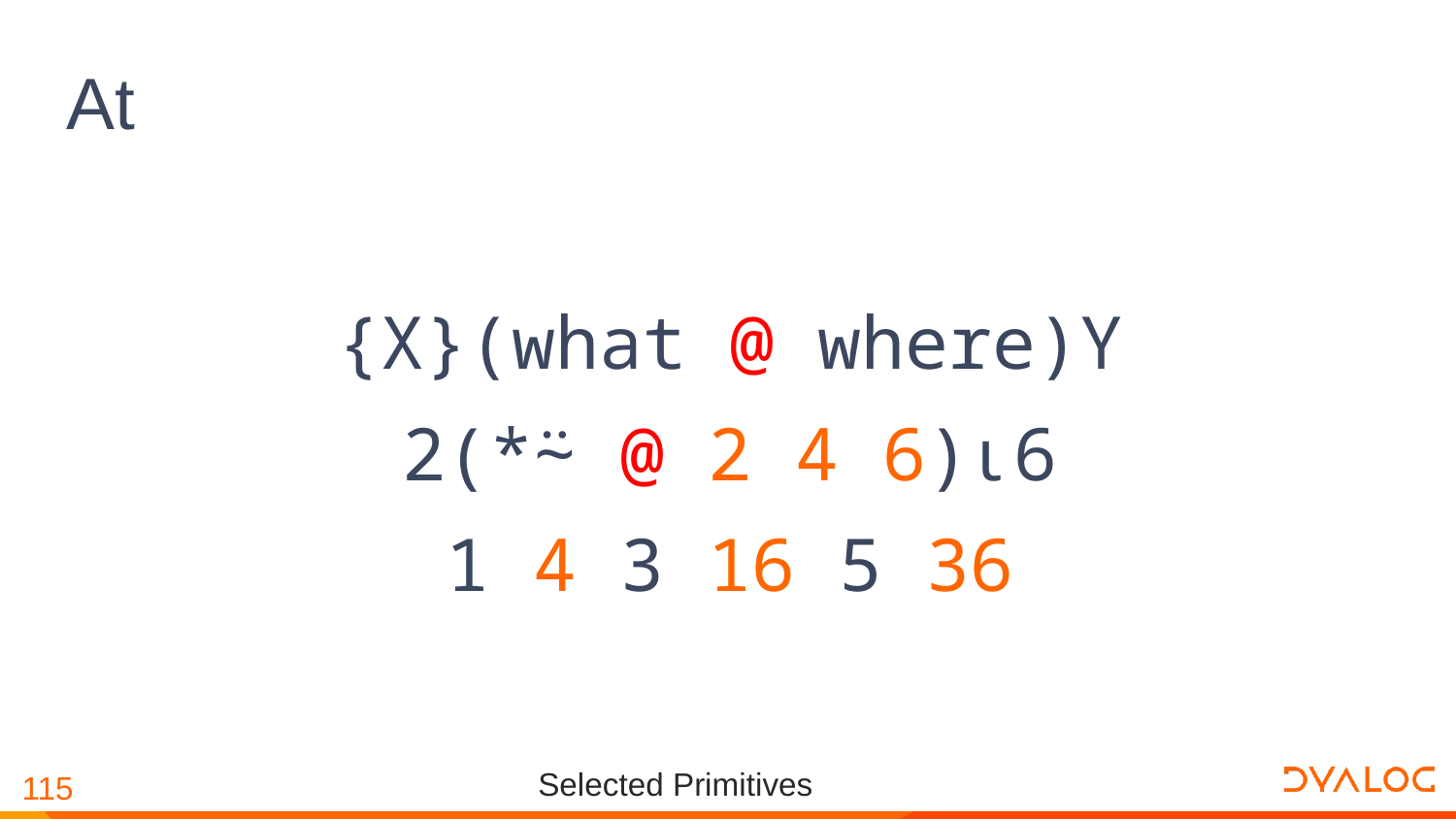

# At
{X}(what @ where)Y
2(*⍨ @ 2 4 6)⍳6
1 4 3 16 5 36